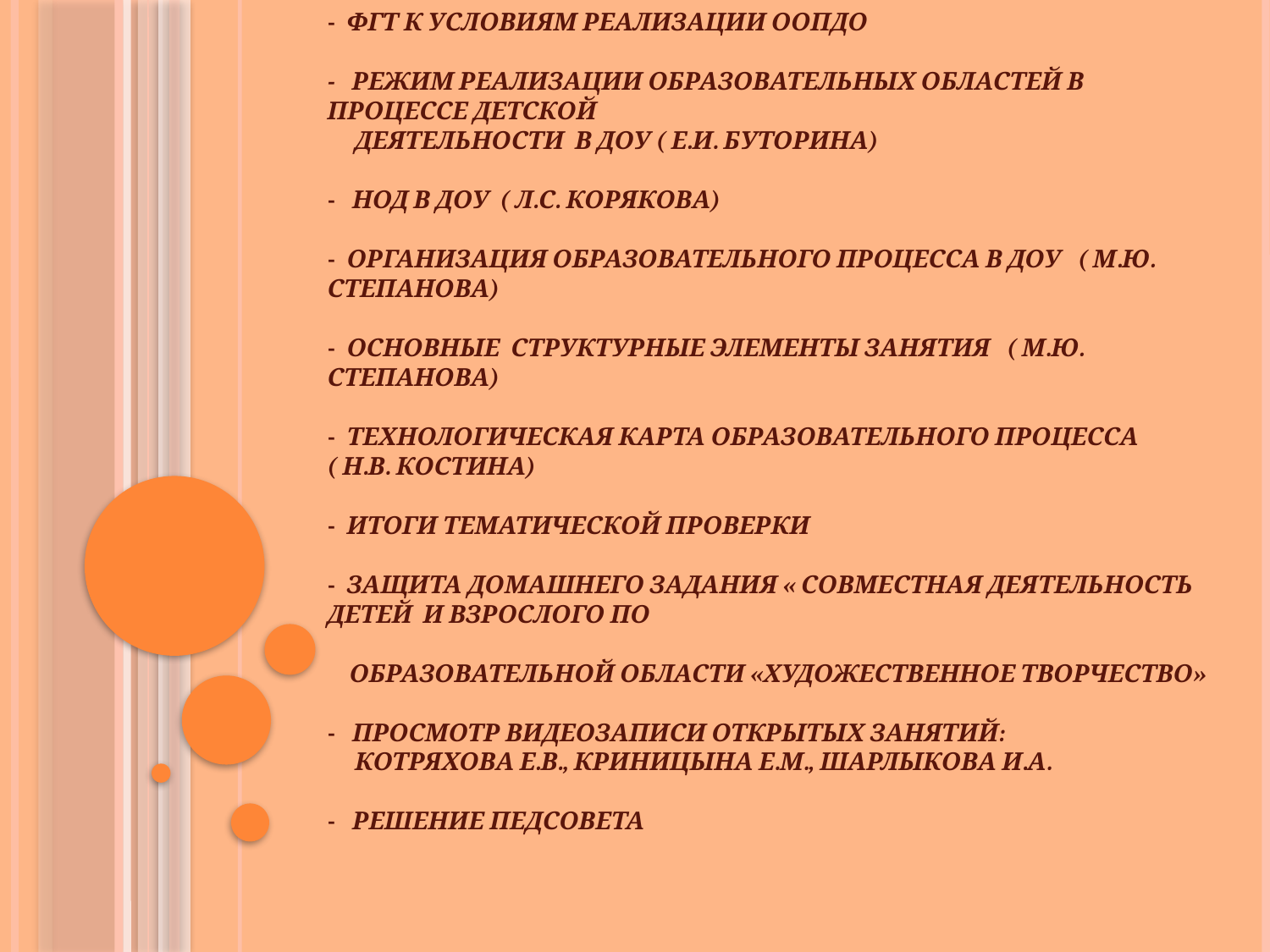

# Повестка  педсовета: -   Образовательные области по фгт -  ФГТ к условиям реализации ООПДО -   Режим реализации образовательных областей в процессе детской деятельности  в ДОУ ( Е.И. Буторина) -   НОД в ДОУ  ( Л.С. Корякова) -  Организация образовательного процесса в доу   ( М.Ю. Степанова) -  Основные  структурные элементы занятия   ( М.Ю. Степанова) -  Технологическая карта образовательного процесса ( Н.В. Костина) -  Итоги тематической проверки -  Защита домашнего задания « Совместная деятельность детей  и взрослого по образовательной области «Художественное творчество» -   Просмотр видеозаписи открытых занятий: Котряхова Е.В., Криницына Е.М., Шарлыкова И.А. -   Решение педсовета